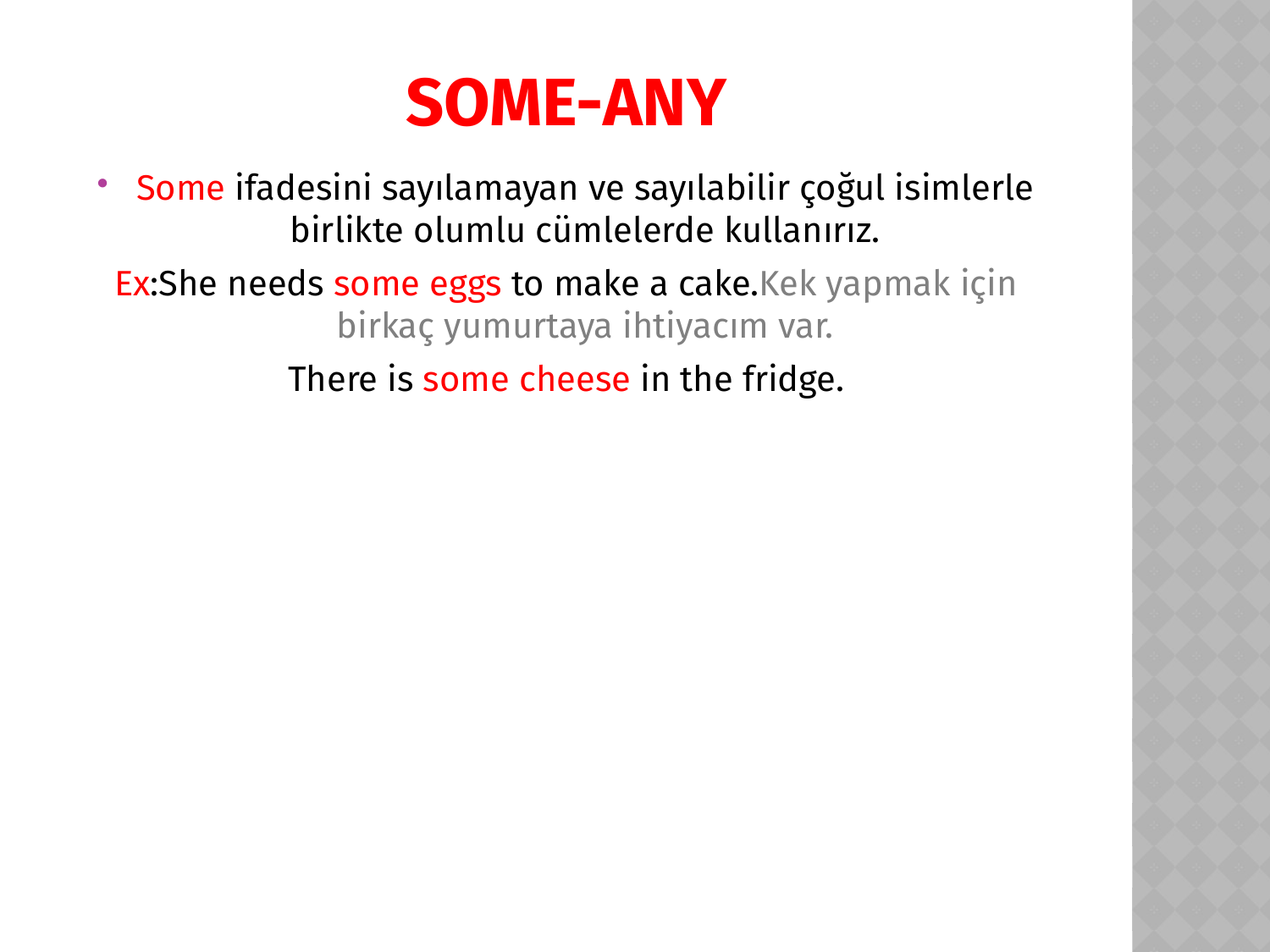

# Some-any
Some ifadesini sayılamayan ve sayılabilir çoğul isimlerle birlikte olumlu cümlelerde kullanırız.
Ex:She needs some eggs to make a cake.Kek yapmak için birkaç yumurtaya ihtiyacım var.
There is some cheese in the fridge.